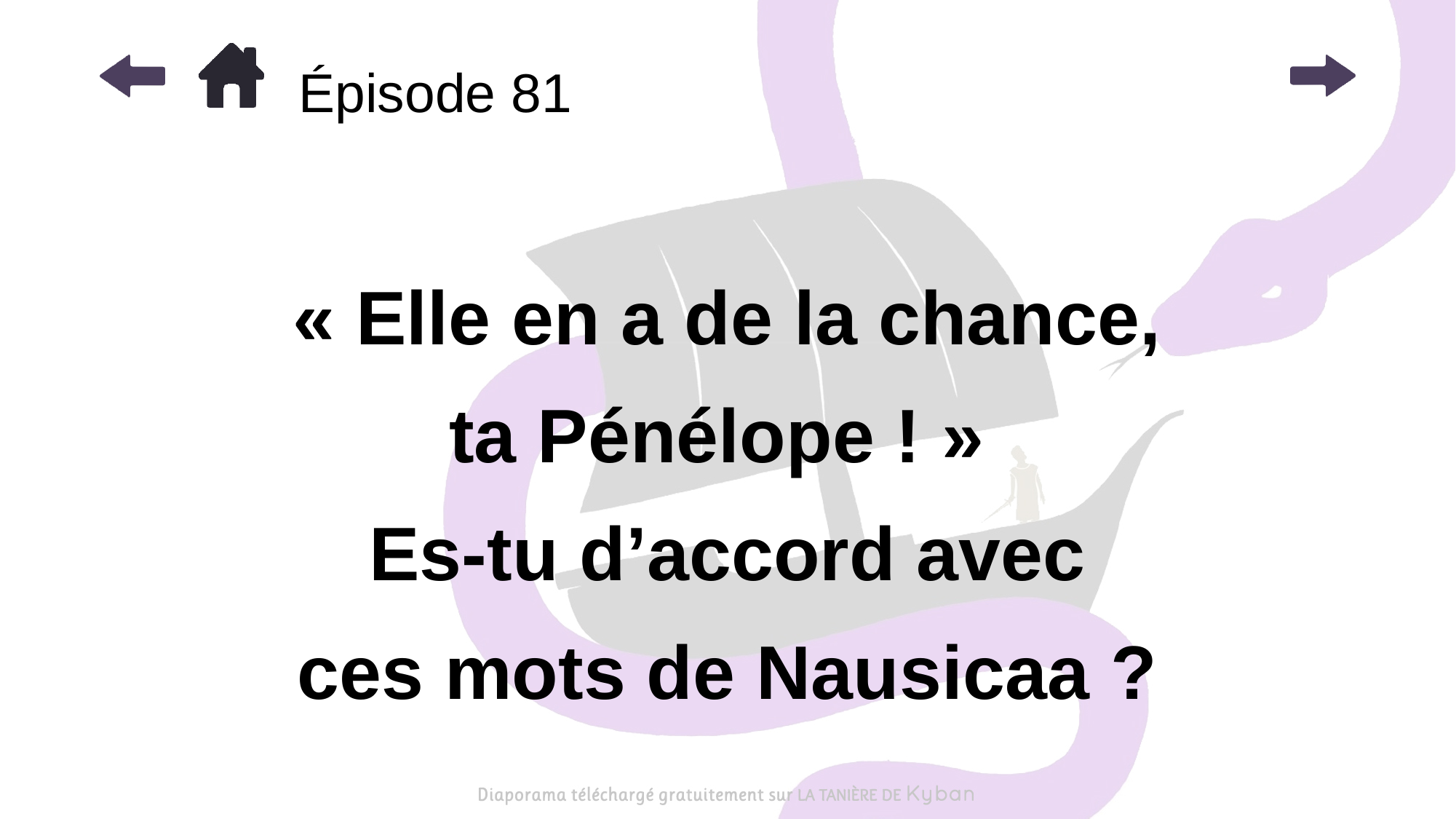

# Épisode 81
« Elle en a de la chance,
ta Pénélope ! »
Es-tu d’accord avec
ces mots de Nausicaa ?